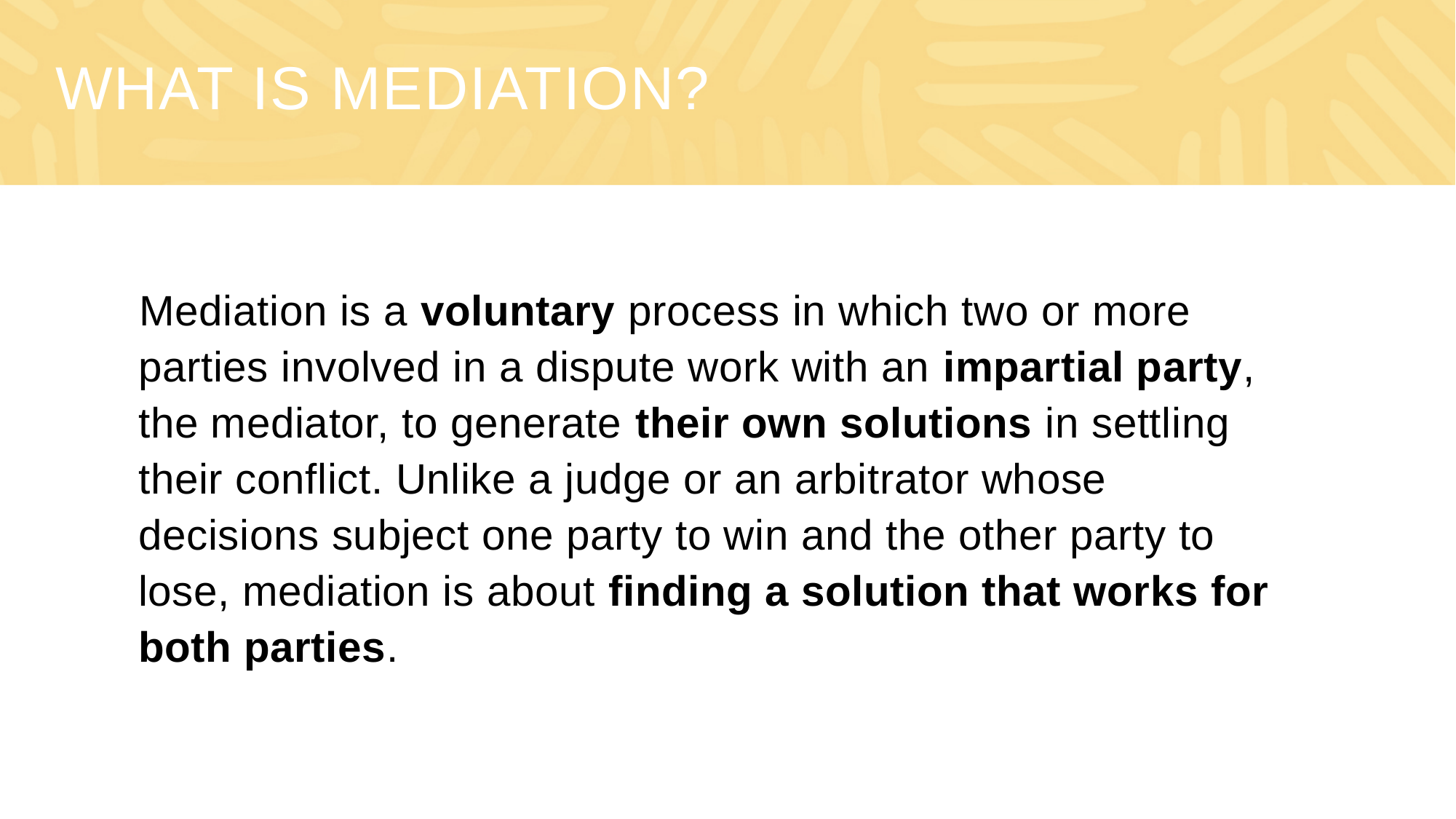

# What is mediation?
Mediation is a voluntary process in which two or more parties involved in a dispute work with an impartial party, the mediator, to generate their own solutions in settling their conflict. Unlike a judge or an arbitrator whose decisions subject one party to win and the other party to lose, mediation is about finding a solution that works for both parties.